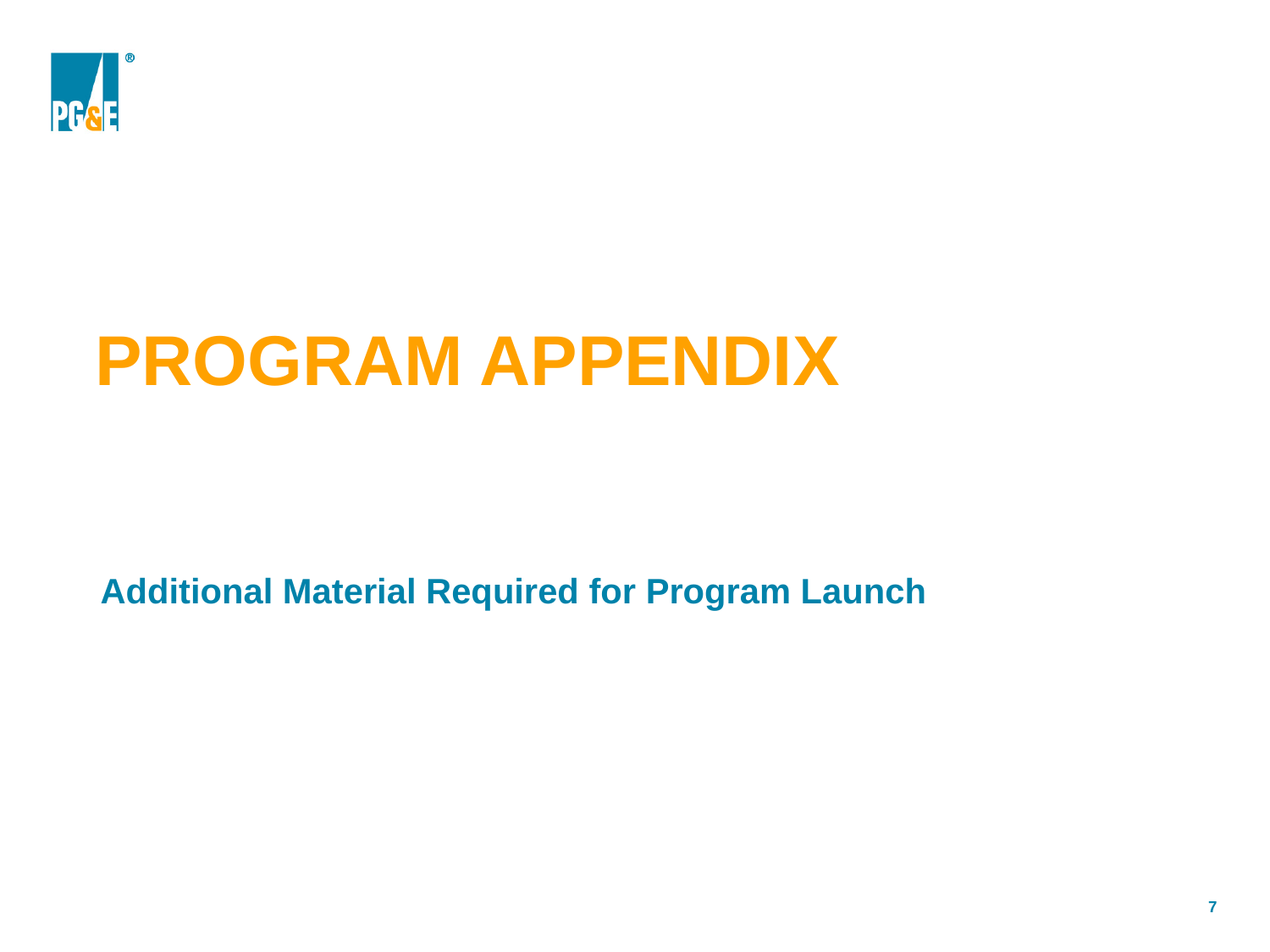

# Program Appendix
Additional Material Required for Program Launch